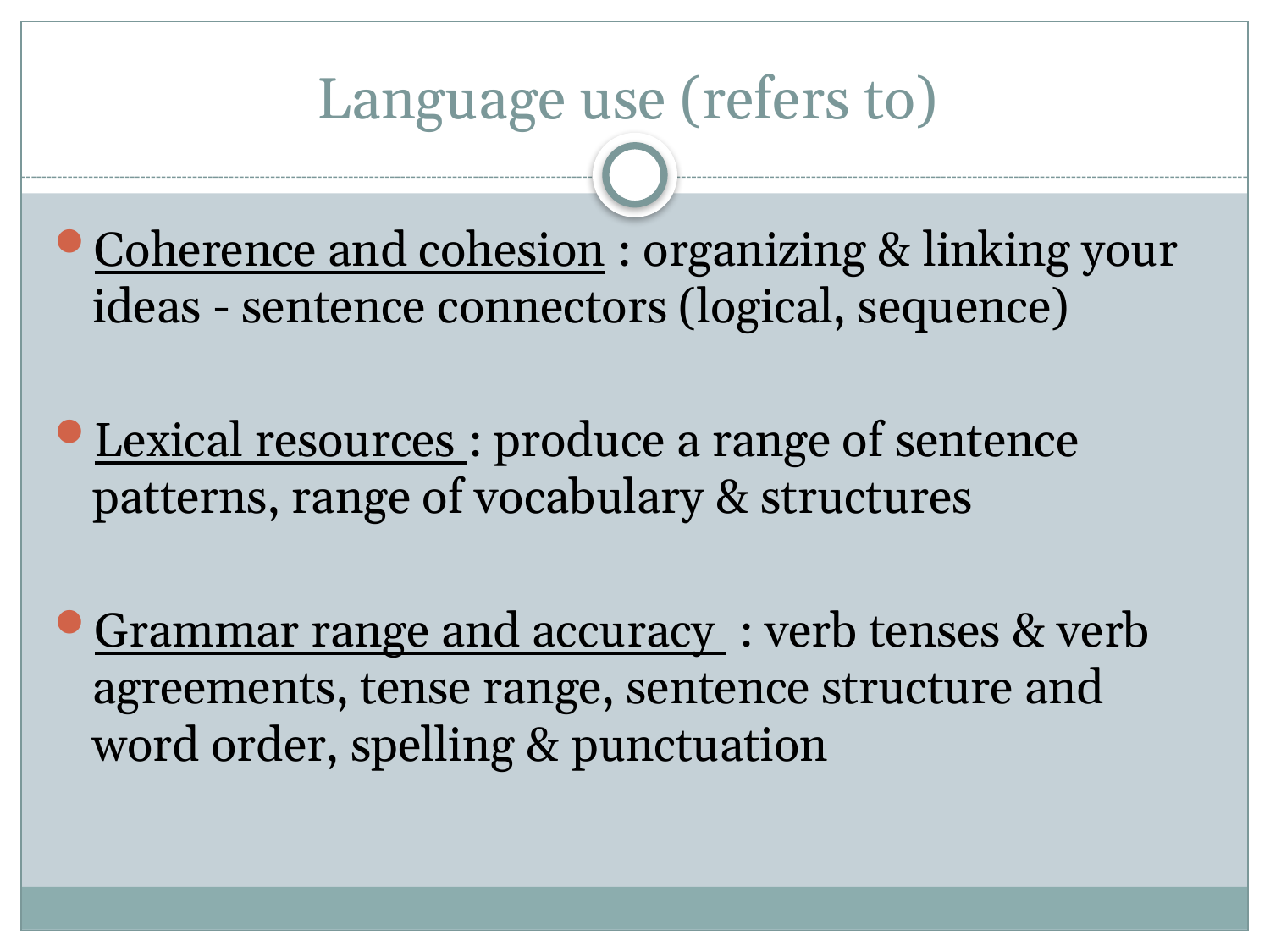

# Language use (refers to)
Coherence and cohesion : organizing & linking your ideas - sentence connectors (logical, sequence)

Lexical resources : produce a range of sentence patterns, range of vocabulary & structures

Grammar range and accuracy  : verb tenses & verb agreements, tense range, sentence structure and word order, spelling & punctuation